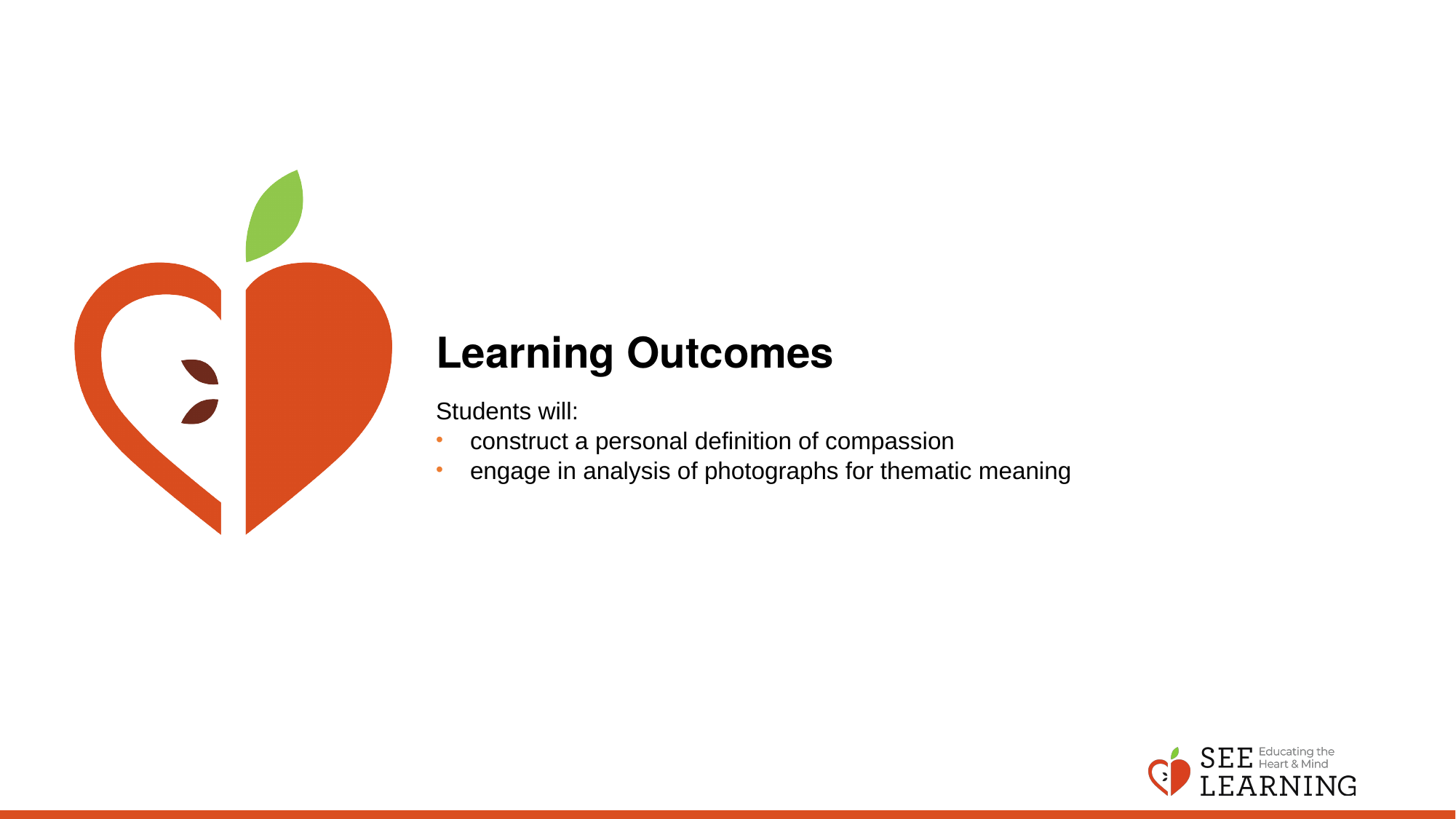

# Learning Outcomes
Students will:
construct a personal definition of compassion
engage in analysis of photographs for thematic meaning